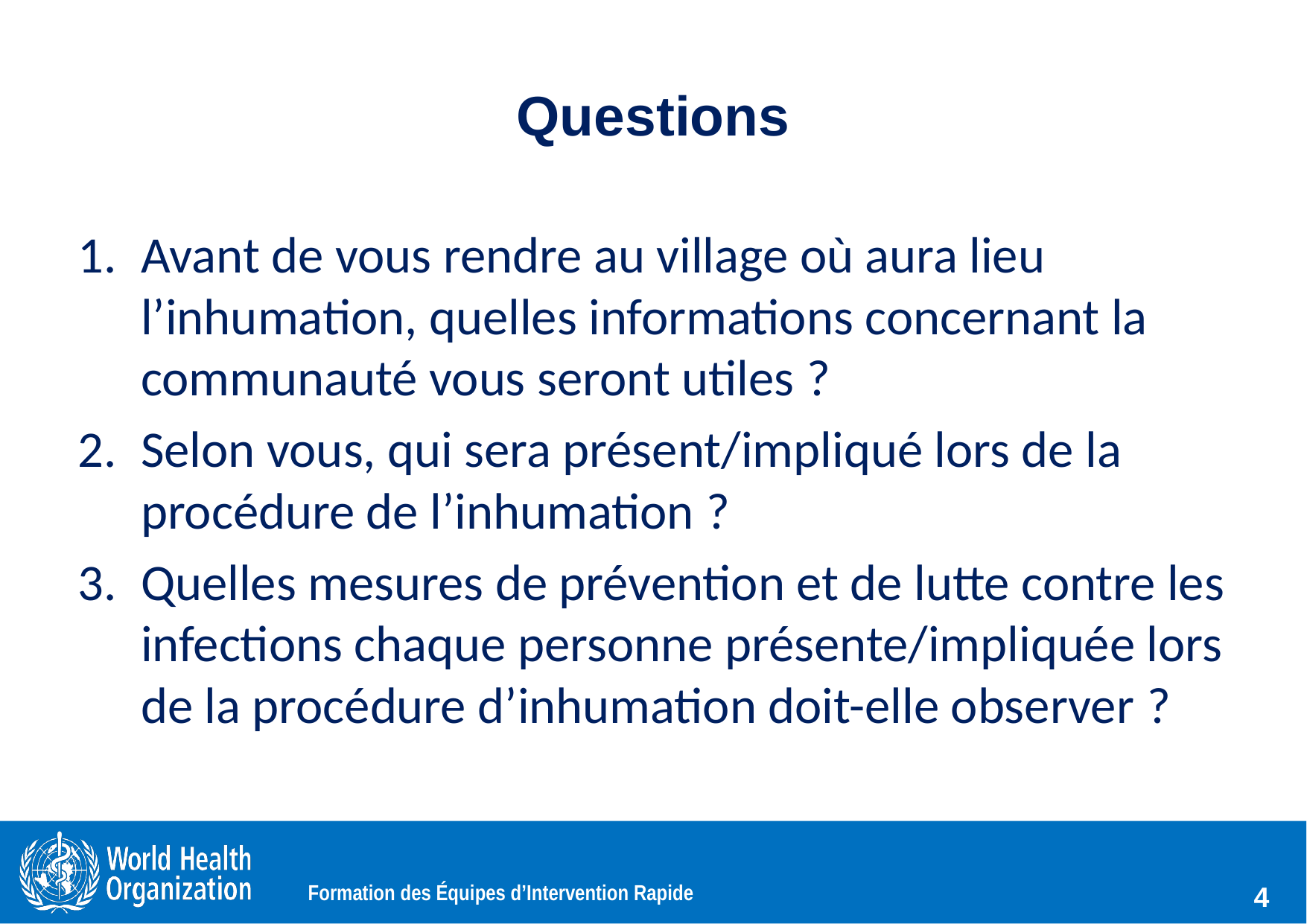

# Questions
Avant de vous rendre au village où aura lieu l’inhumation, quelles informations concernant la communauté vous seront utiles ?
Selon vous, qui sera présent/impliqué lors de la procédure de l’inhumation ?
Quelles mesures de prévention et de lutte contre les infections chaque personne présente/impliquée lors de la procédure d’inhumation doit-elle observer ?